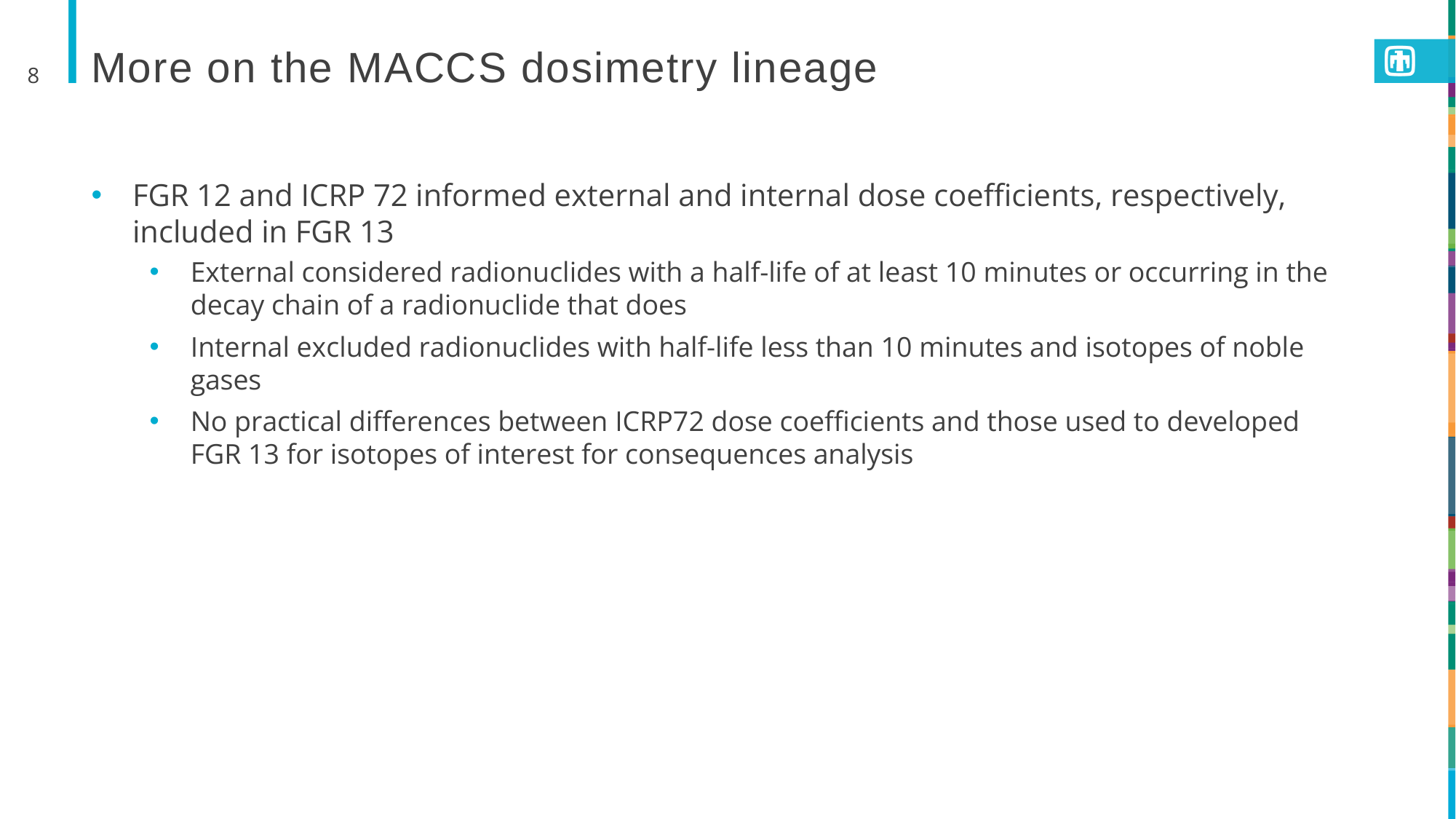

8
# More on the MACCS dosimetry lineage
FGR 12 and ICRP 72 informed external and internal dose coefficients, respectively, included in FGR 13
External considered radionuclides with a half-life of at least 10 minutes or occurring in the decay chain of a radionuclide that does
Internal excluded radionuclides with half-life less than 10 minutes and isotopes of noble gases
No practical differences between ICRP72 dose coefficients and those used to developed FGR 13 for isotopes of interest for consequences analysis